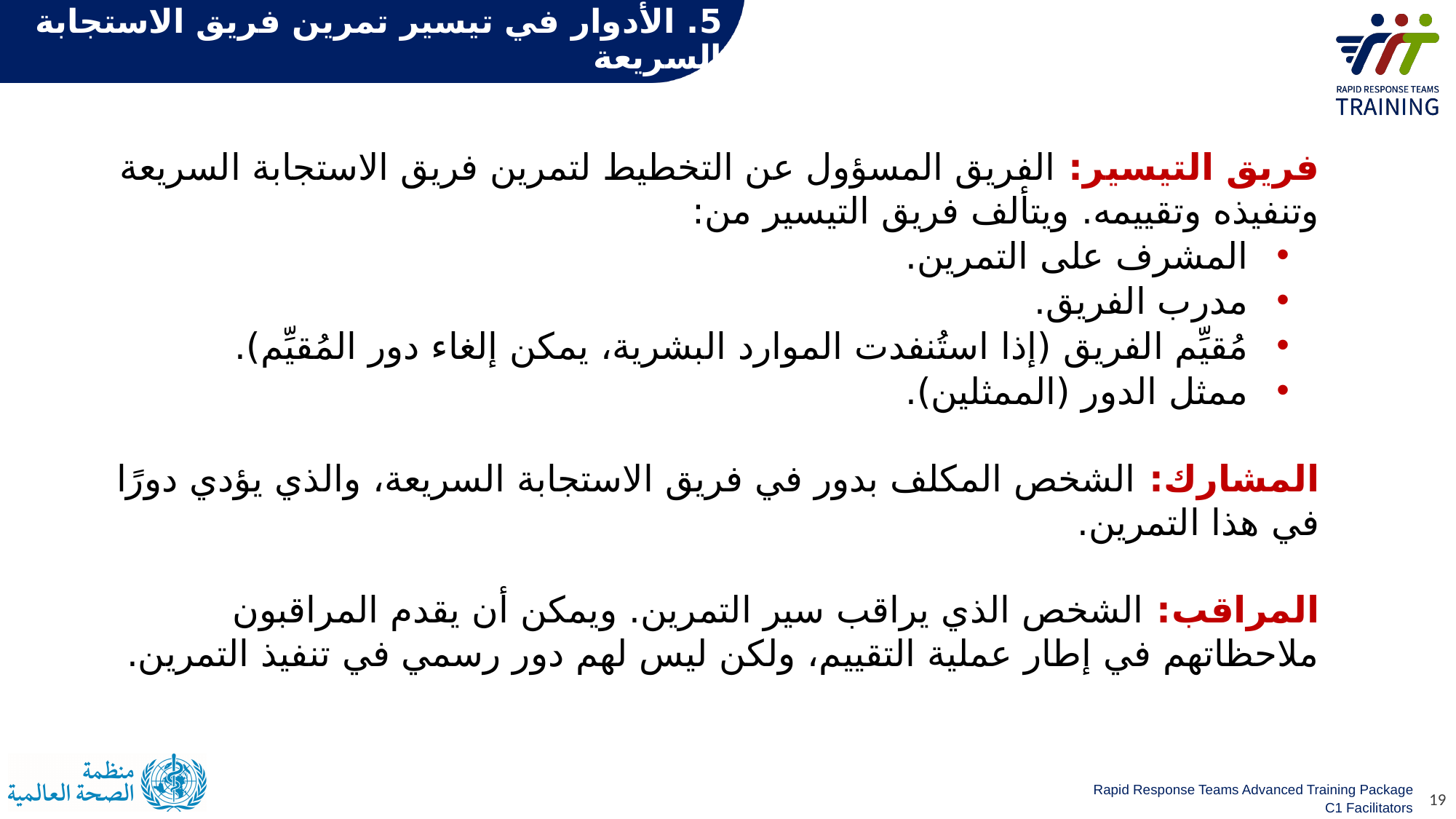

# 5. الأدوار في تيسير تمرين فريق الاستجابة السريعة
فريق التيسير: الفريق المسؤول عن التخطيط لتمرين فريق الاستجابة السريعة وتنفيذه وتقييمه. ويتألف فريق التيسير من:
المشرف على التمرين.
مدرب الفريق.
مُقيِّم الفريق (إذا استُنفدت الموارد البشرية، يمكن إلغاء دور المُقيِّم).
ممثل الدور (الممثلين).

المشارك: الشخص المكلف بدور في فريق الاستجابة السريعة، والذي يؤدي دورًا في هذا التمرين.

المراقب: الشخص الذي يراقب سير التمرين. ويمكن أن يقدم المراقبون ملاحظاتهم في إطار عملية التقييم، ولكن ليس لهم دور رسمي في تنفيذ التمرين.